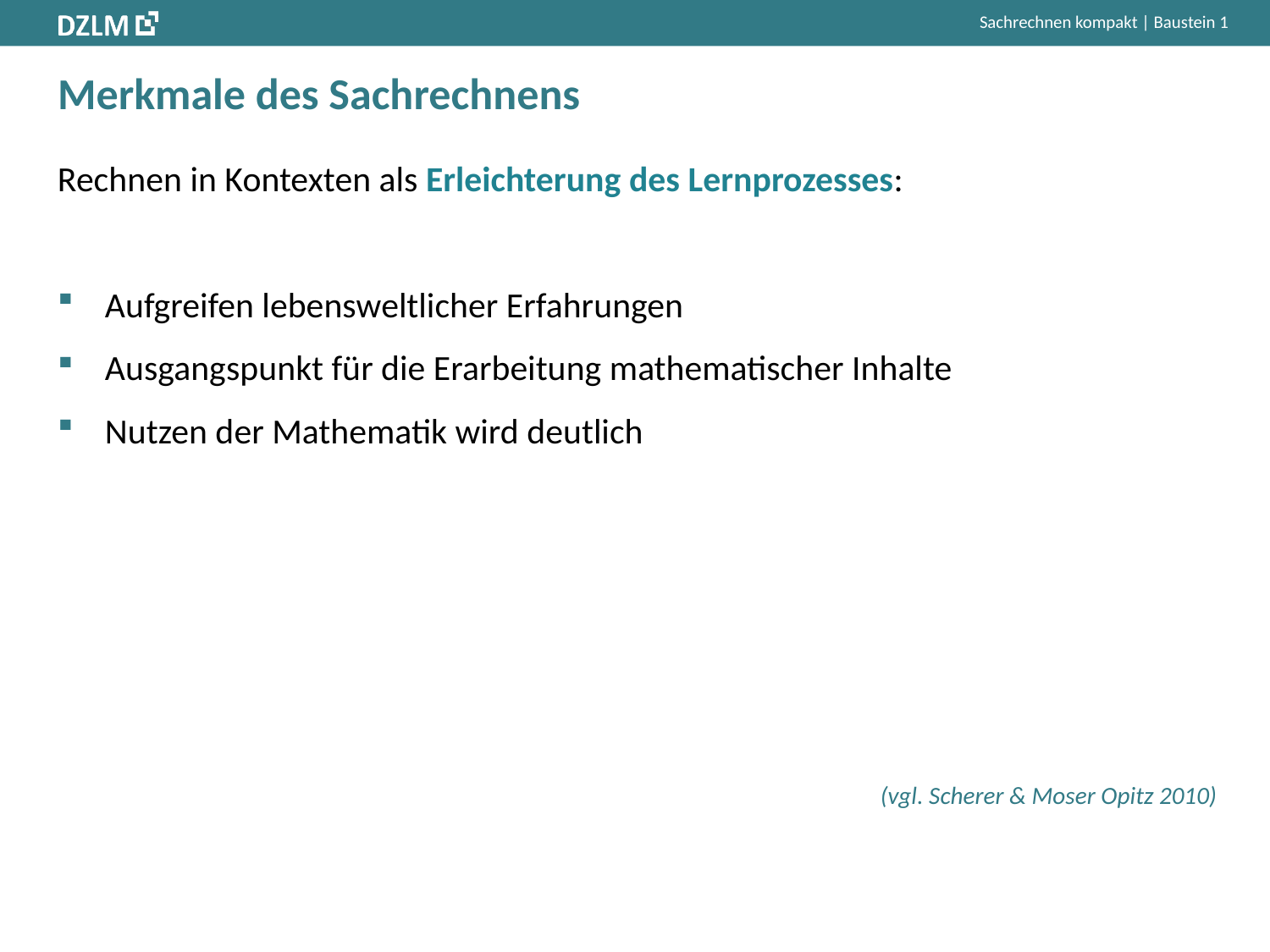

# Merkmale des Sachrechnens
Rechnen in Kontexten als Erleichterung des Lernprozesses:

Aufgreifen lebensweltlicher Erfahrungen
Ausgangspunkt für die Erarbeitung mathematischer Inhalte
Nutzen der Mathematik wird deutlich

(vgl. Scherer & Moser Opitz 2010)